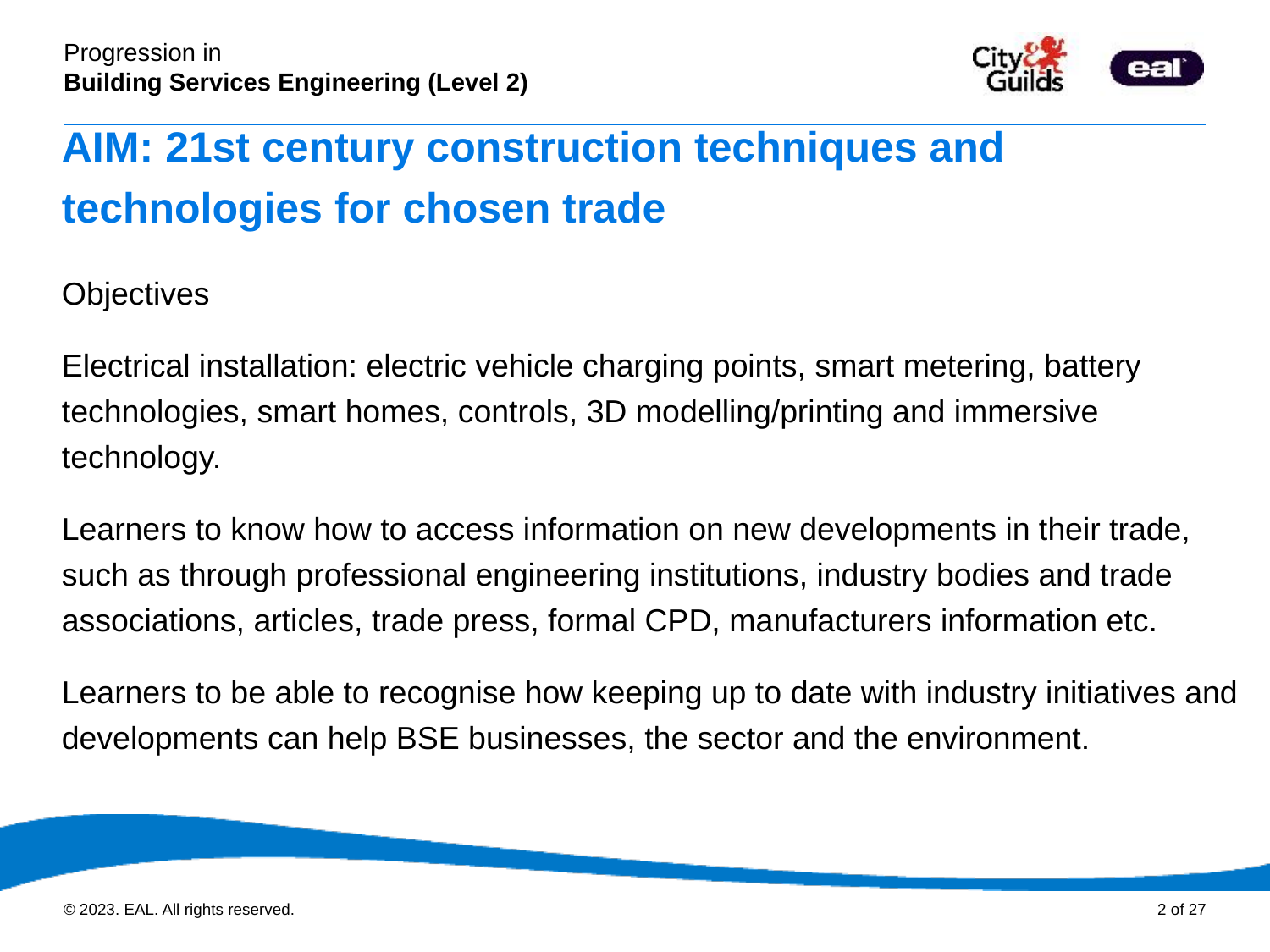

# AIM: 21st century construction techniques and technologies for chosen trade
Objectives
Electrical installation: electric vehicle charging points, smart metering, battery technologies, smart homes, controls, 3D modelling/printing and immersive technology.
Learners to know how to access information on new developments in their trade, such as through professional engineering institutions, industry bodies and trade associations, articles, trade press, formal CPD, manufacturers information etc.
Learners to be able to recognise how keeping up to date with industry initiatives and developments can help BSE businesses, the sector and the environment.